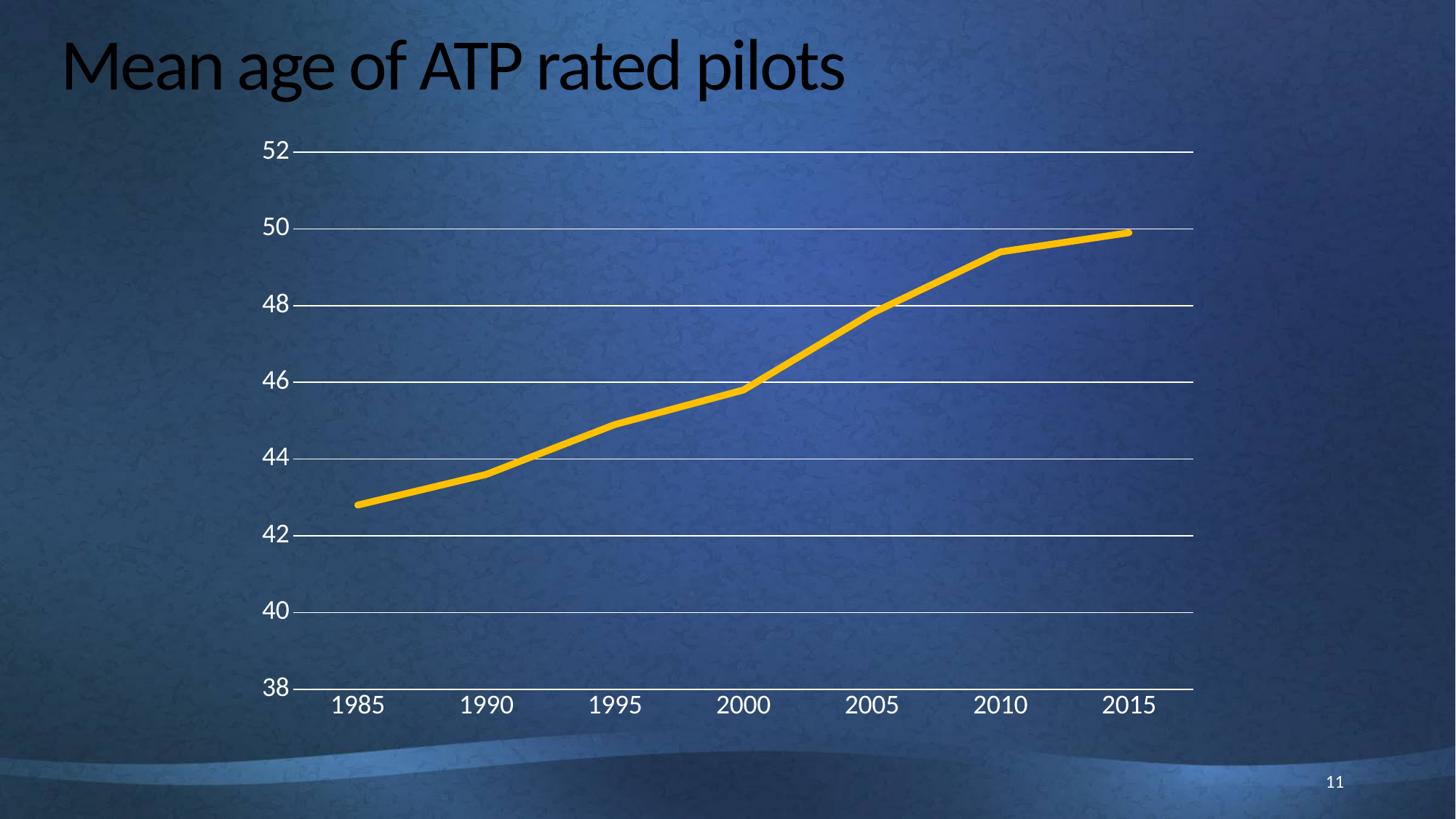

# Mean age of ATP rated pilots

### Chart

| Category | Mean Age  |
|---|---|
| 1985 | 42.8 |
| 1990 | 43.6 |
| 1995 | 44.9 |
| 2000 | 45.8 |
| 2005 | 47.8 |
| 2010 | 49.4 |
| 2015 | 49.9 |
11